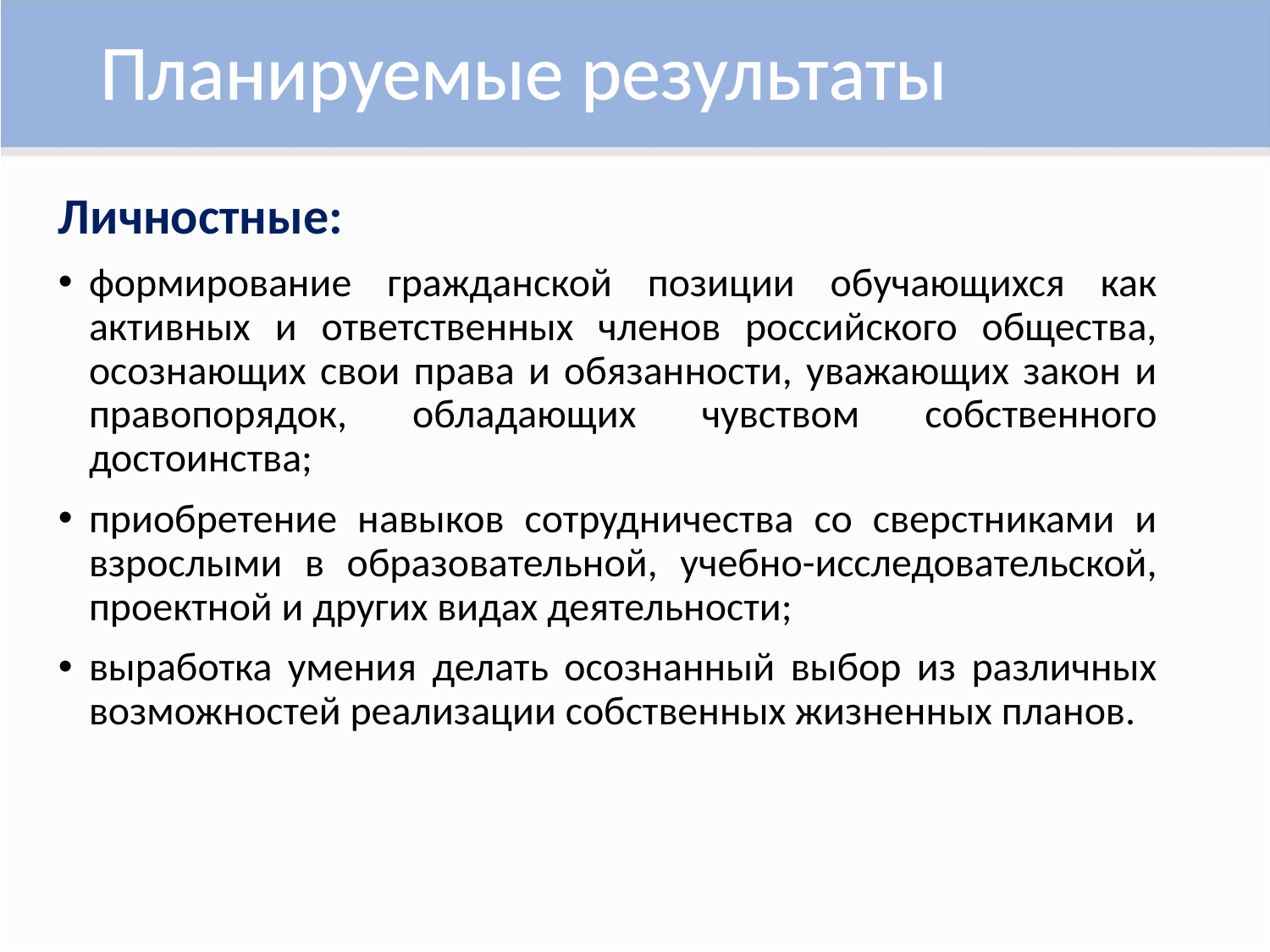

# Планируемые результаты
Личностные:
формирование гражданской позиции обучающихся как активных и ответственных членов российского общества, осознающих свои права и обязанности, уважающих закон и правопорядок, обладающих чувством собственного достоинства;
приобретение навыков сотрудничества со сверстниками и взрослыми в образовательной, учебно-исследовательской, проектной и других видах деятельности;
выработка умения делать осознанный выбор из различных возможностей реализации собственных жизненных планов.